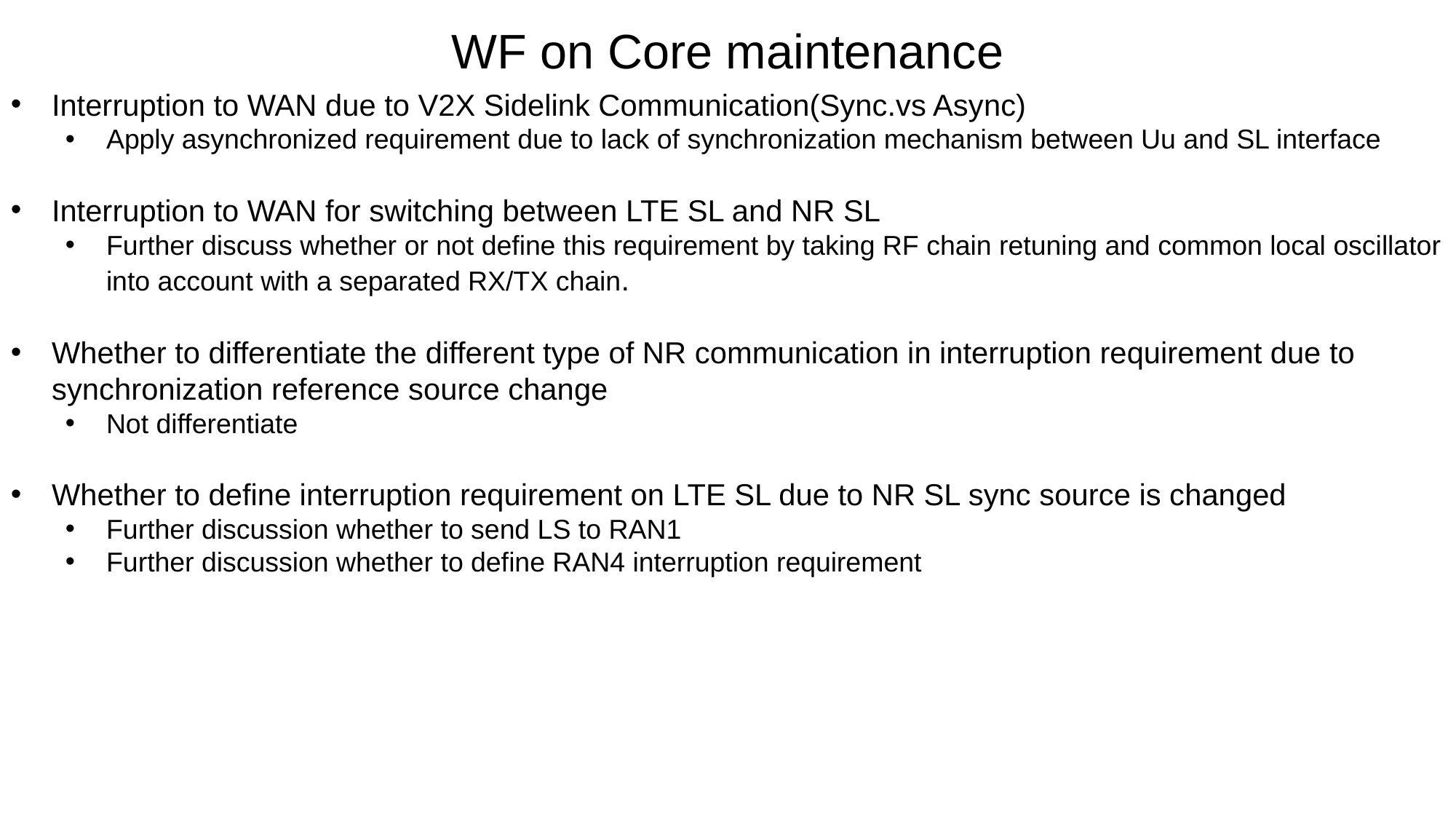

WF on Core maintenance
Interruption to WAN due to V2X Sidelink Communication(Sync.vs Async)
Apply asynchronized requirement due to lack of synchronization mechanism between Uu and SL interface

Interruption to WAN for switching between LTE SL and NR SL
Further discuss whether or not define this requirement by taking RF chain retuning and common local oscillator into account with a separated RX/TX chain.

Whether to differentiate the different type of NR communication in interruption requirement due to synchronization reference source change
Not differentiate

Whether to define interruption requirement on LTE SL due to NR SL sync source is changed
Further discussion whether to send LS to RAN1
Further discussion whether to define RAN4 interruption requirement